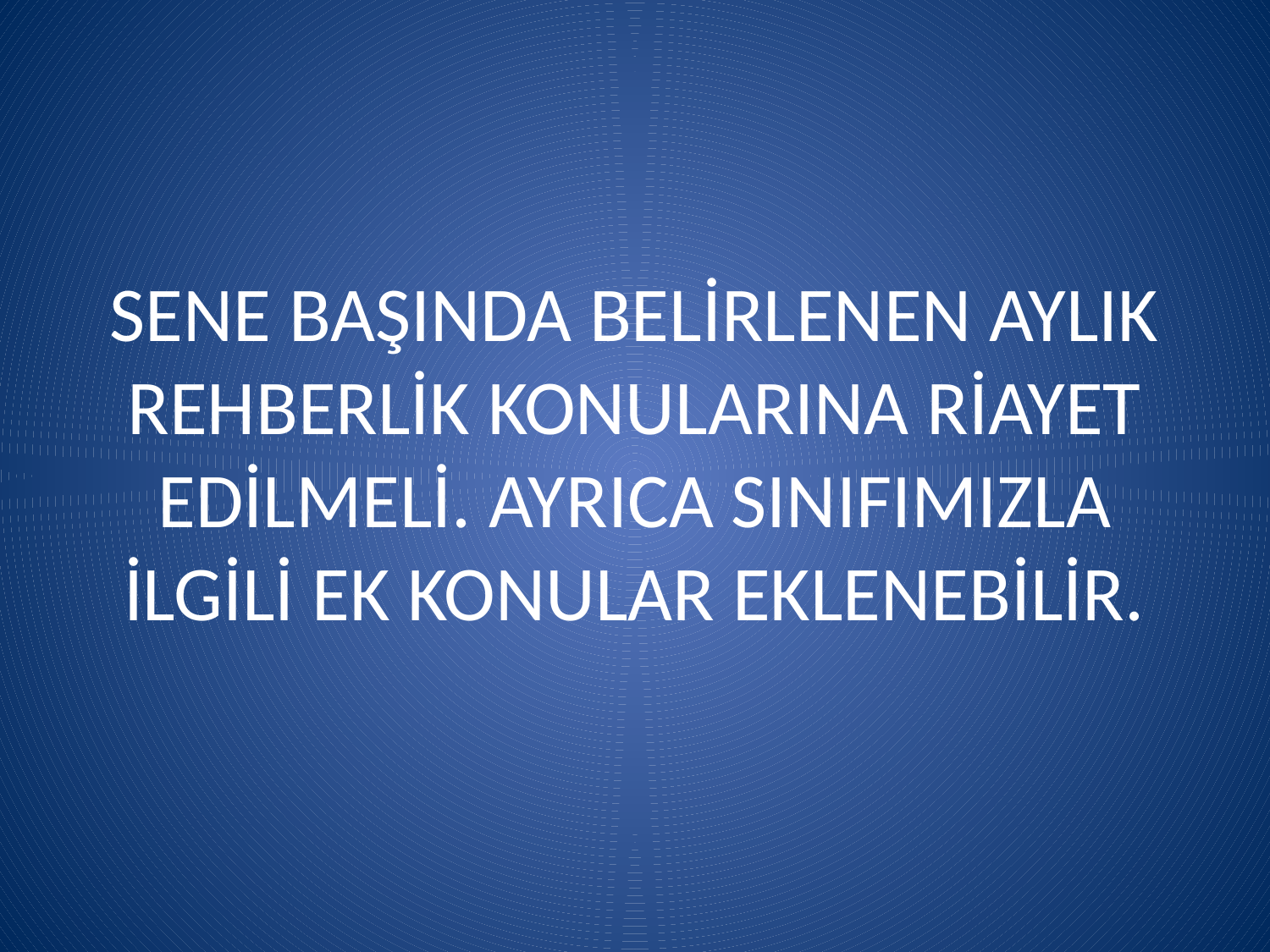

# SENE BAŞINDA BELİRLENEN AYLIK REHBERLİK KONULARINA RİAYET EDİLMELİ. AYRICA SINIFIMIZLA İLGİLİ EK KONULAR EKLENEBİLİR.